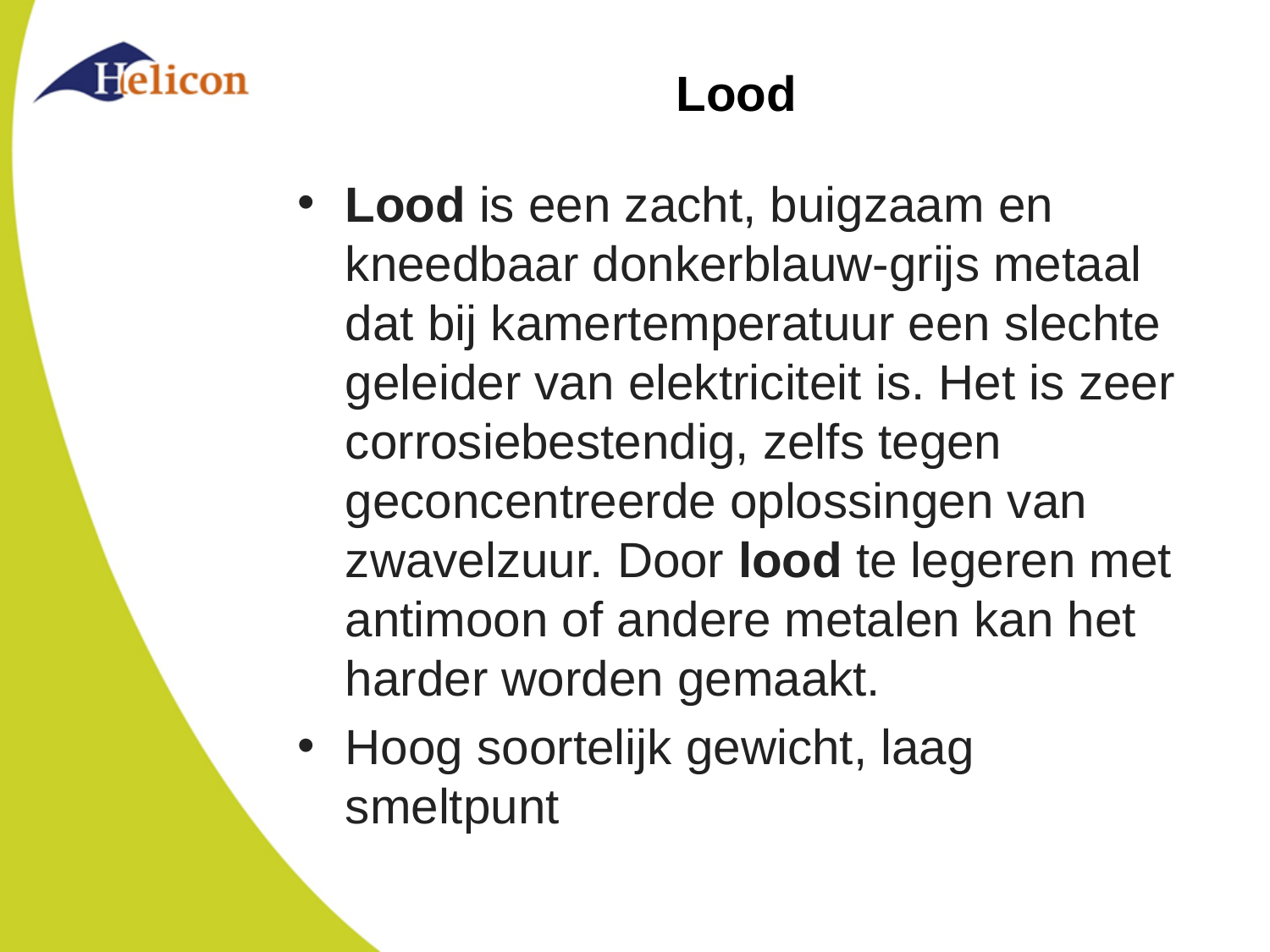

# Lood
Lood is een zacht, buigzaam en kneedbaar donkerblauw-grijs metaal dat bij kamertemperatuur een slechte geleider van elektriciteit is. Het is zeer corrosiebestendig, zelfs tegen geconcentreerde oplossingen van zwavelzuur. Door lood te legeren met antimoon of andere metalen kan het harder worden gemaakt.
Hoog soortelijk gewicht, laag smeltpunt